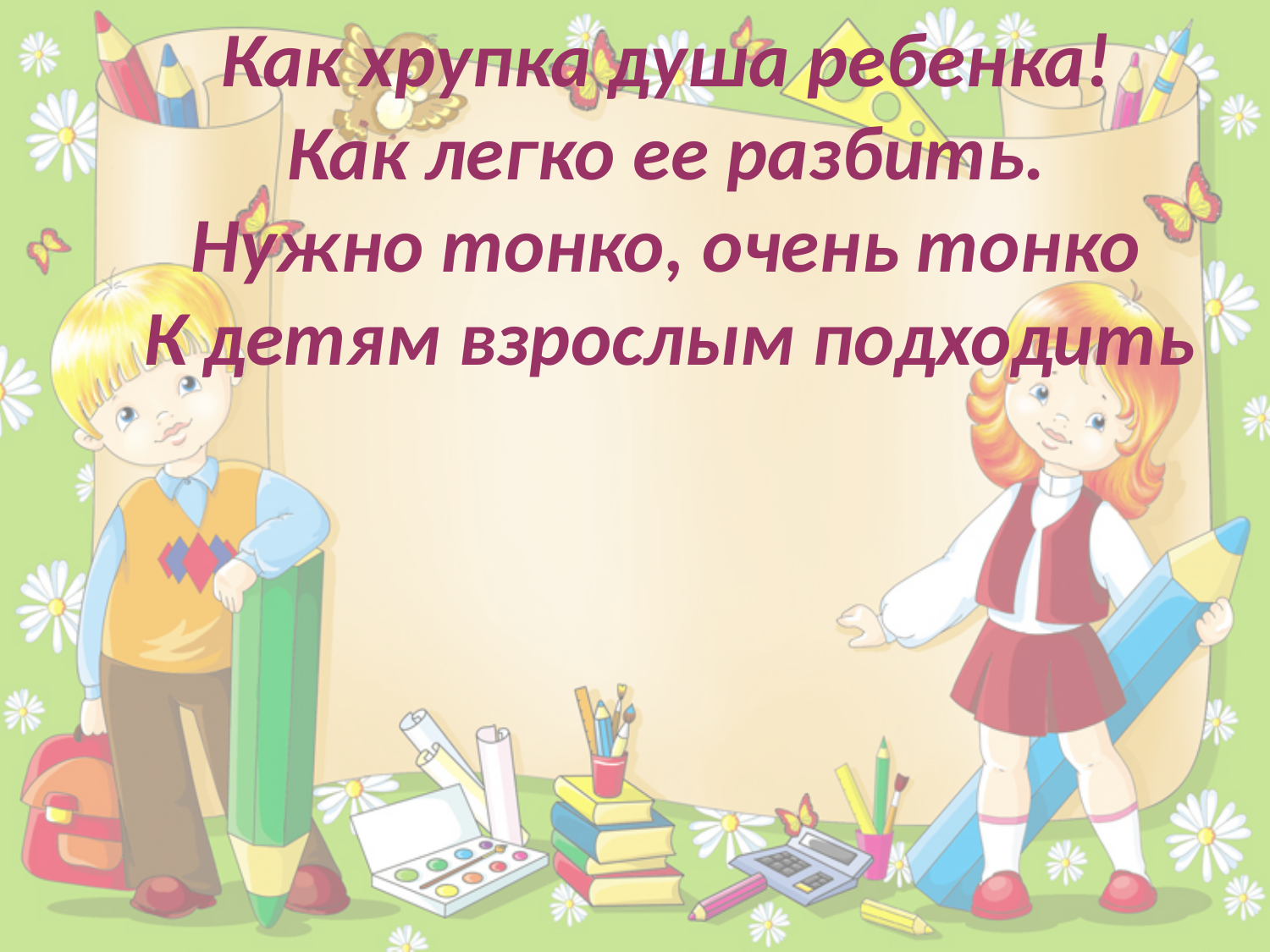

Как хрупка душа ребенка!
Как легко ее разбить.
Нужно тонко, очень тонко
     К детям взрослым подходить